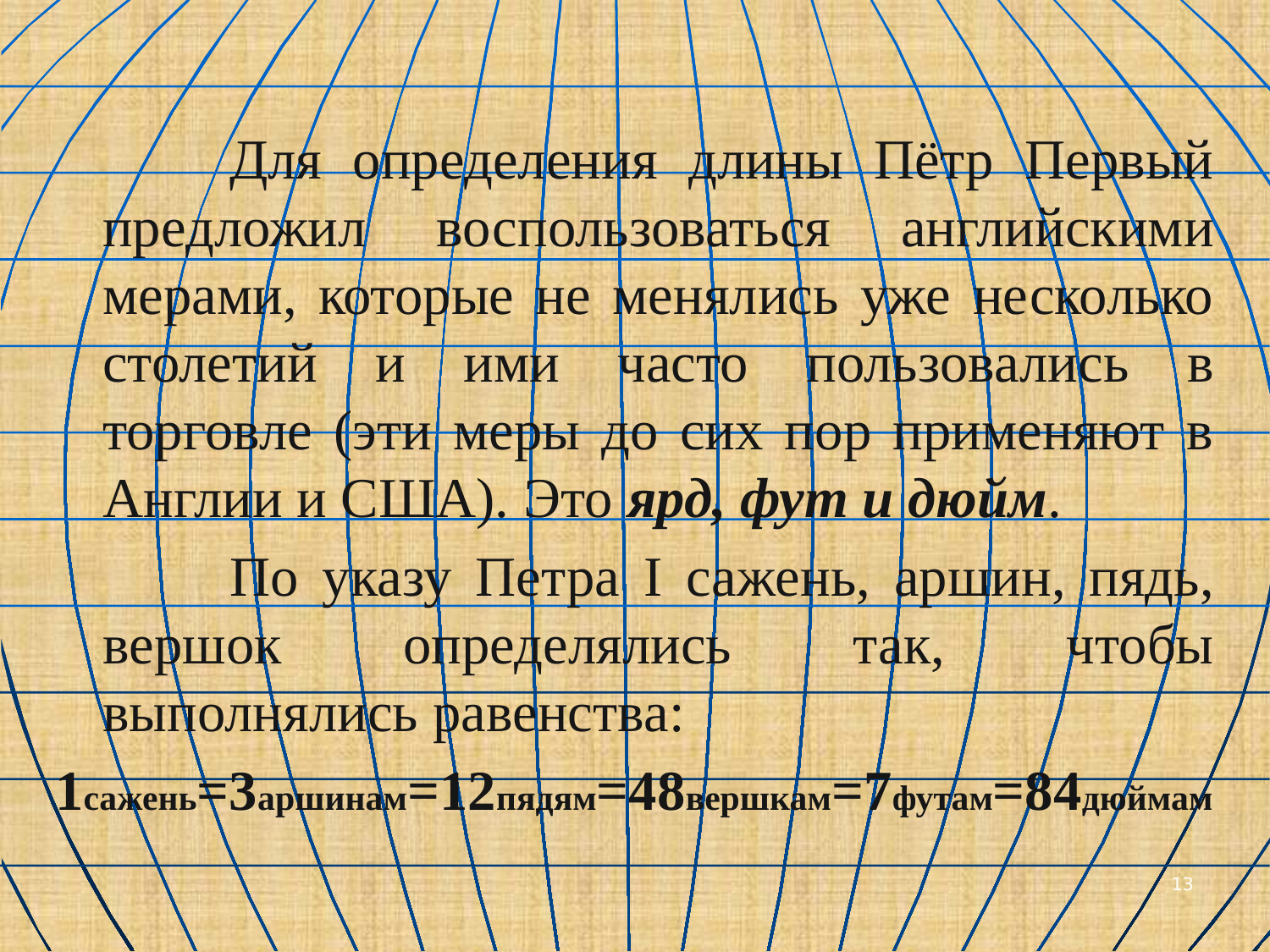

Для определения длины Пётр Первый предложил воспользоваться английскими мерами, которые не менялись уже несколько столетий и ими часто пользовались в торговле (эти меры до сих пор применяют в Англии и США). Это ярд, фут и дюйм.
		По указу Петра Ι сажень, аршин, пядь, вершок определялись так, чтобы выполнялись равенства:
1сажень=3аршинам=12пядям=48вершкам=7футам=84дюймам
13